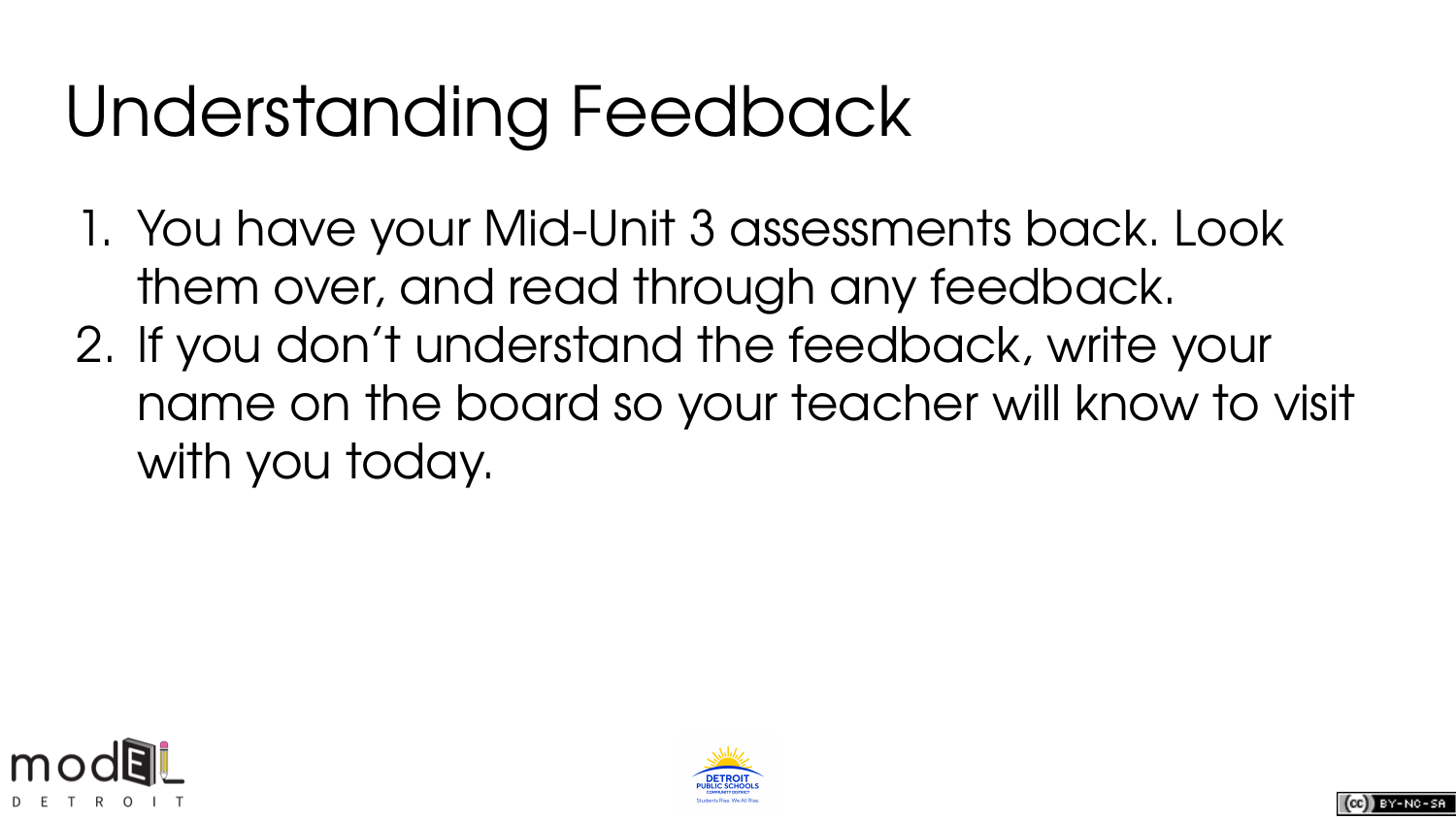

# Understanding Feedback
You have your Mid-Unit 3 assessments back. Look them over, and read through any feedback.
If you don’t understand the feedback, write your name on the board so your teacher will know to visit with you today.